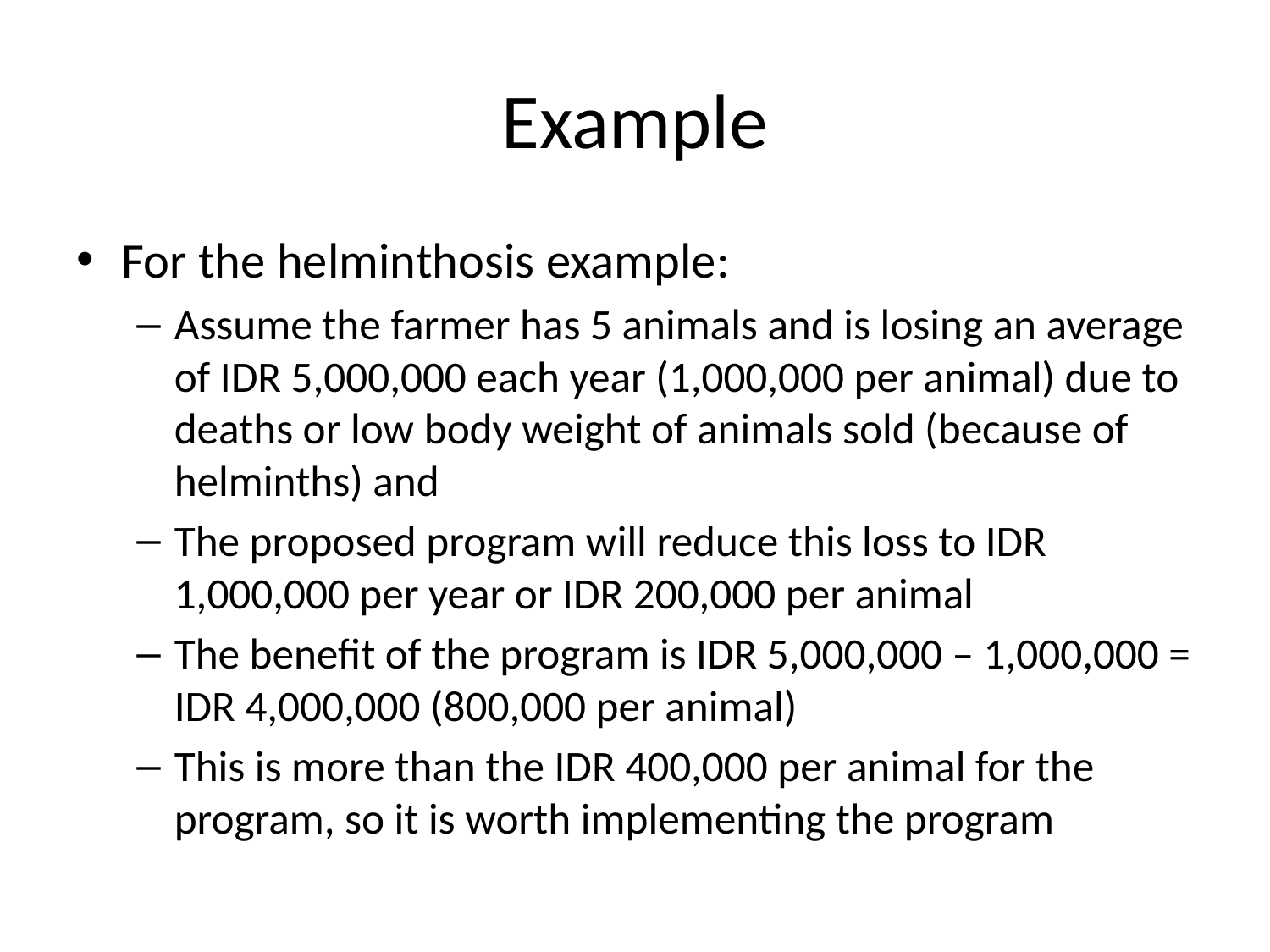

# Example
For the helminthosis example:
Assume the farmer has 5 animals and is losing an average of IDR 5,000,000 each year (1,000,000 per animal) due to deaths or low body weight of animals sold (because of helminths) and
The proposed program will reduce this loss to IDR 1,000,000 per year or IDR 200,000 per animal
The benefit of the program is IDR 5,000,000 – 1,000,000 = IDR 4,000,000 (800,000 per animal)
This is more than the IDR 400,000 per animal for the program, so it is worth implementing the program